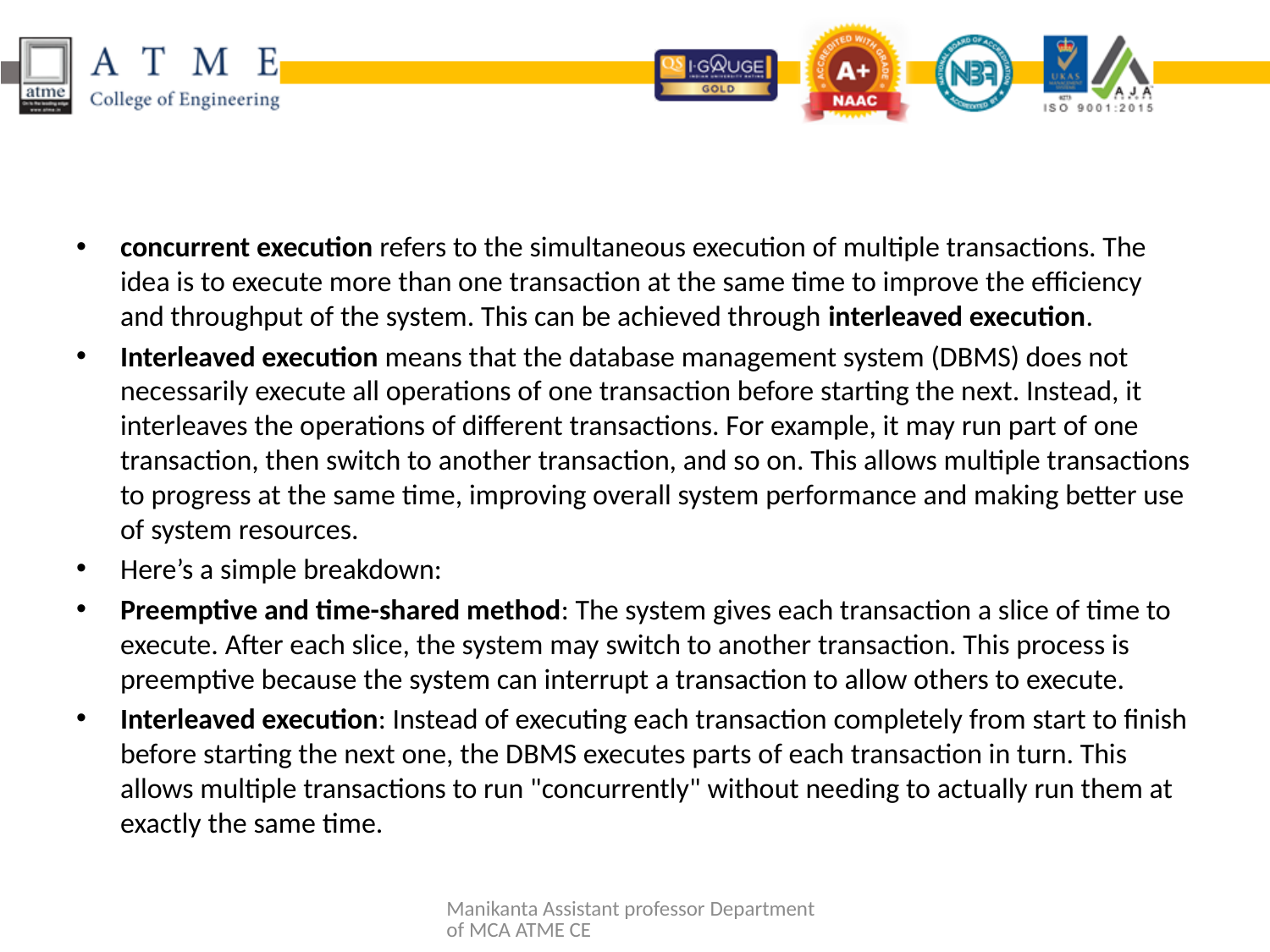

#
concurrent execution refers to the simultaneous execution of multiple transactions. The idea is to execute more than one transaction at the same time to improve the efficiency and throughput of the system. This can be achieved through interleaved execution.
Interleaved execution means that the database management system (DBMS) does not necessarily execute all operations of one transaction before starting the next. Instead, it interleaves the operations of different transactions. For example, it may run part of one transaction, then switch to another transaction, and so on. This allows multiple transactions to progress at the same time, improving overall system performance and making better use of system resources.
Here’s a simple breakdown:
Preemptive and time-shared method: The system gives each transaction a slice of time to execute. After each slice, the system may switch to another transaction. This process is preemptive because the system can interrupt a transaction to allow others to execute.
Interleaved execution: Instead of executing each transaction completely from start to finish before starting the next one, the DBMS executes parts of each transaction in turn. This allows multiple transactions to run "concurrently" without needing to actually run them at exactly the same time.

Manikanta Assistant professor Department of MCA ATME CE